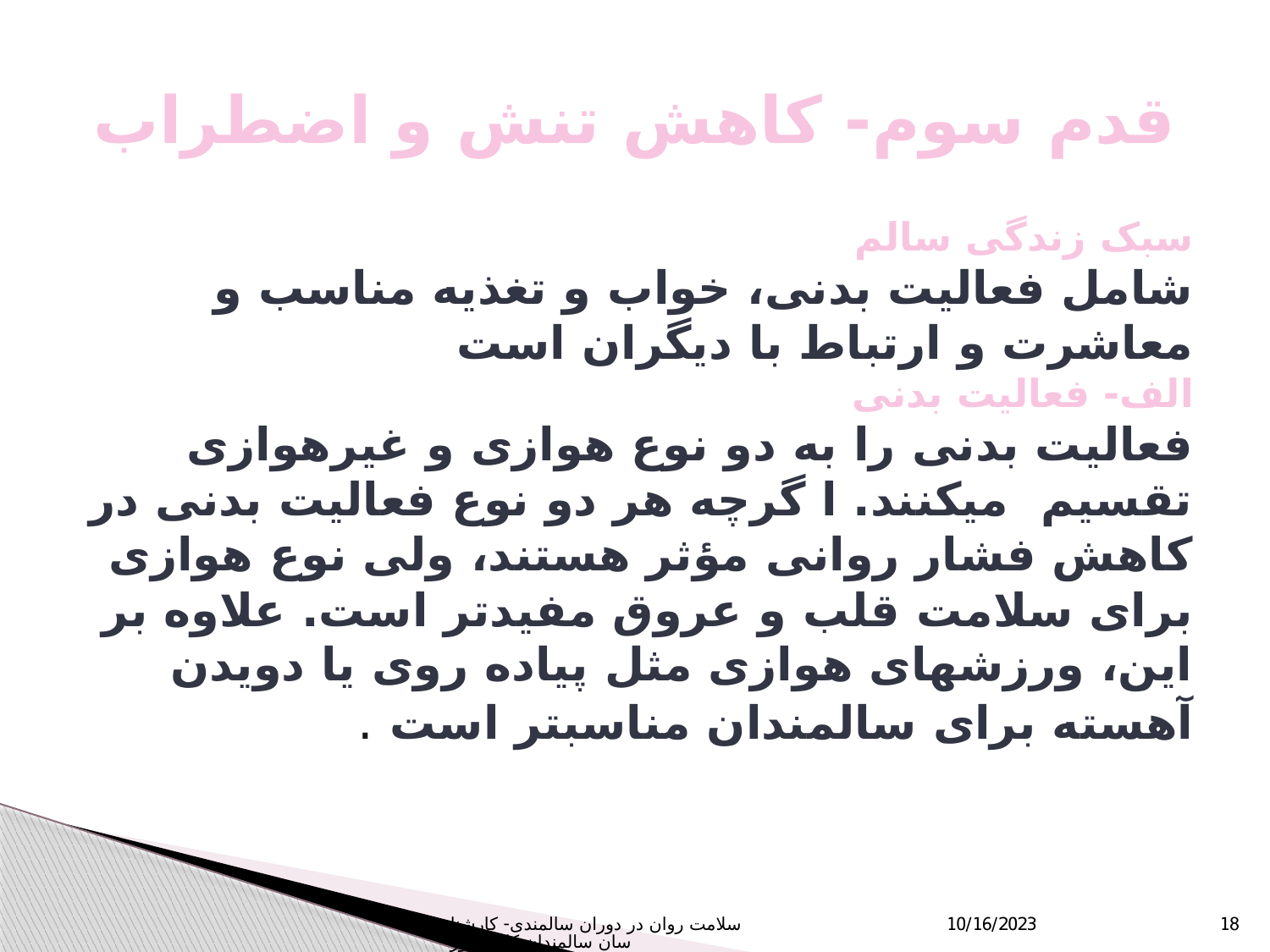

# قدم سوم- کاهش تنش و اضطراب
سبک زندگی سالم
شامل فعالیت بدنی، خواب و تغذیه مناسب و معاشرت و ارتباط با دیگران است
الف- فعالیت بدنی
فعالیت بدنی را به دو نوع هوازی و غیرهوازی تقسیم  میکنند. ا گرچه هر دو نوع فعالیت بدنی در کاهش فشار روانی مؤثر هستند، ولی نوع هوازی برای سلامت قلب و عروق مفیدتر است. علاوه بر این، ورزشهای هوازی مثل پیاده روی یا دویدن آهسته برای سالمندان مناسبتر است .

سلامت روان در دوران سالمندی- کارشناسان سالمندان کل کشور
10/16/2023
18